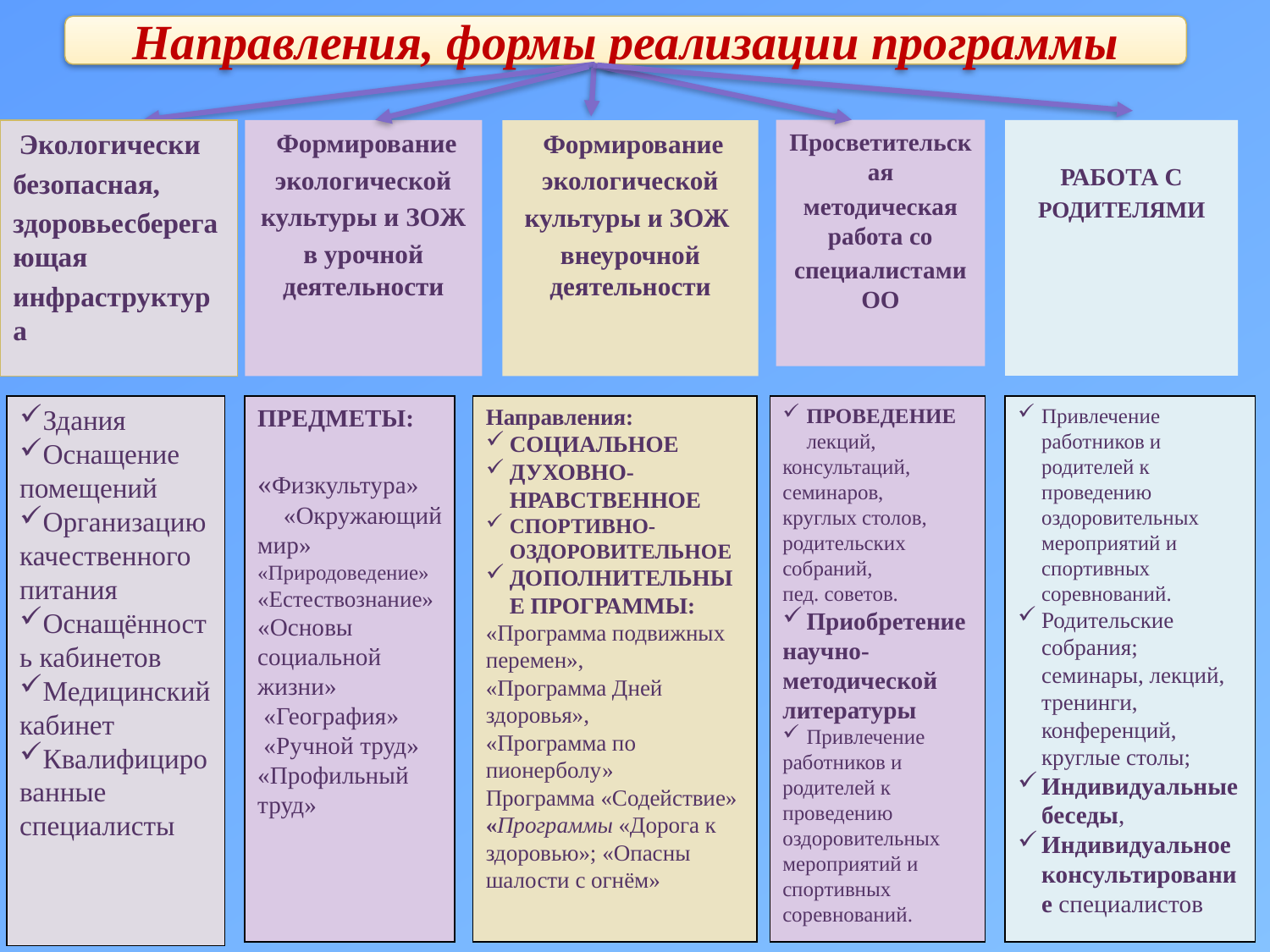

Направления, формы реализации программы
Просветительская
методическая работа со
специалистами ОО

 Экологически
безопасная,
здоровьесберегающая
инфраструктура

 Формирование
экологической
культуры и ЗОЖ
в урочной деятельности

РАБОТА С
РОДИТЕЛЯМИ

 Формирование
экологической
культуры и ЗОЖ
внеурочной деятельности

Привлечение работников и  родителей к  проведению оздоровительных мероприятий и спортивных соревнований.
Родительские собрания; семинары, лекций, тренинги, конференций, круглые столы;
Индивидуальные беседы,
Индивидуальное консультирование специалистов

Здания
Оснащение помещений
Организацию качественного питания
Оснащённость кабинетов
Медицинский кабинет
Квалифицированные специалисты
ПРЕДМЕТЫ:

«Физкультура»
 «Окружающий мир»
«Природоведение»
«Естествознание»
«Основы социальной жизни»
 «География»
 «Ручной труд» «Профильный труд»
Направления:
СОЦИАЛЬНОЕ
ДУХОВНО-НРАВСТВЕННОЕ
СПОРТИВНО-ОЗДОРОВИТЕЛЬНОЕ
ДОПОЛНИТЕЛЬНЫЕ ПРОГРАММЫ:
«Программа подвижных перемен»,
«Программа Дней здоровья»,
«Программа по пионерболу»
Программа «Содействие»
«Программы «Дорога к здоровью»; «Опасны шалости с огнём»

ПРОВЕДЕНИЕ  лекций,
консультаций, семинаров,
круглых столов, родительских собраний,
пед. советов.
Приобретение
научно-методической литературы
Привлечение
работников и  родителей к  проведению оздоровительных мероприятий и спортивных соревнований.
51